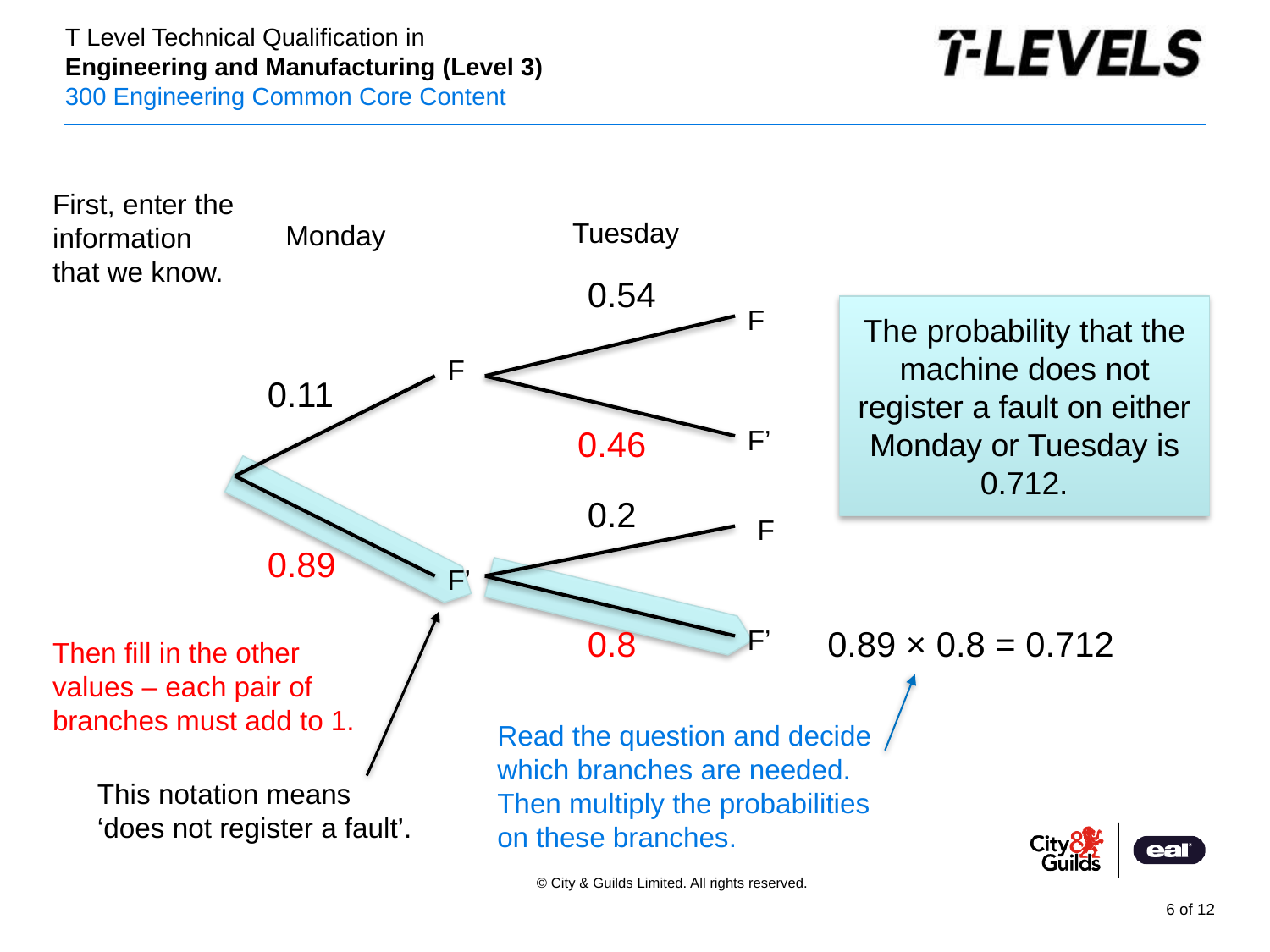

First, enter the information
that we know.
Tuesday
Monday
0.54
F
The probability that the machine does not register a fault on either Monday or Tuesday is 0.712.
F
0.11
0.46
F’
0.2
F

0.89
F’

0.8
F’
0.89 × 0.8 = 0.712
Then fill in the other values – each pair of branches must add to 1.
Read the question and decide which branches are needed. Then multiply the probabilities on these branches.
This notation means
‘does not register a fault’.